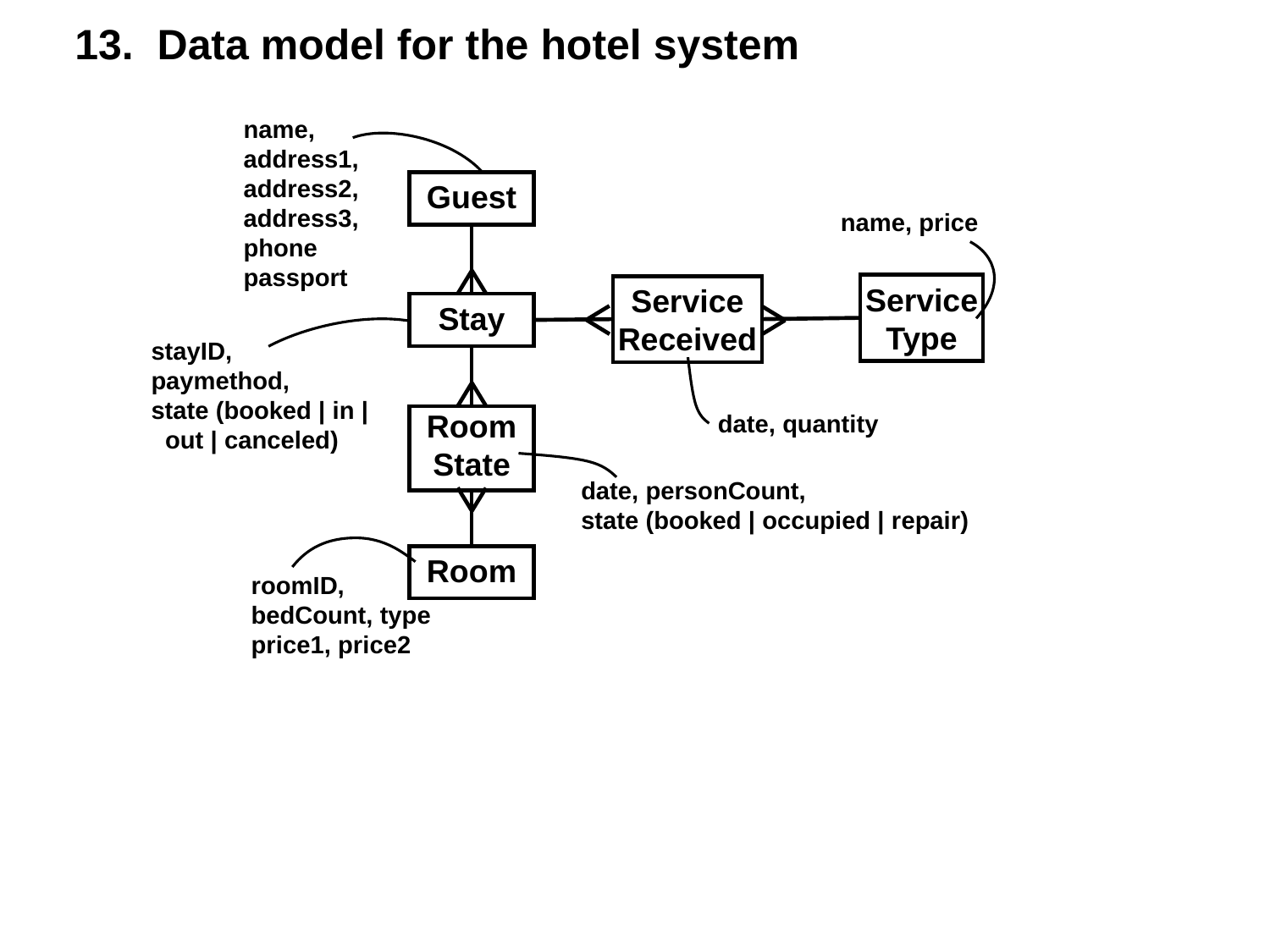

13.  Data model for the hotel system
name,
address1,
address2,
address3,
phone
passport

Guest
name, price

Service
Type
Service
Received
Stay

stayID,
paymethod,
state (booked | in |
  out | canceled)

date, quantity
Room
State

date, personCount,
state (booked | occupied | repair)

Room
roomID,
bedCount, type
price1, price2